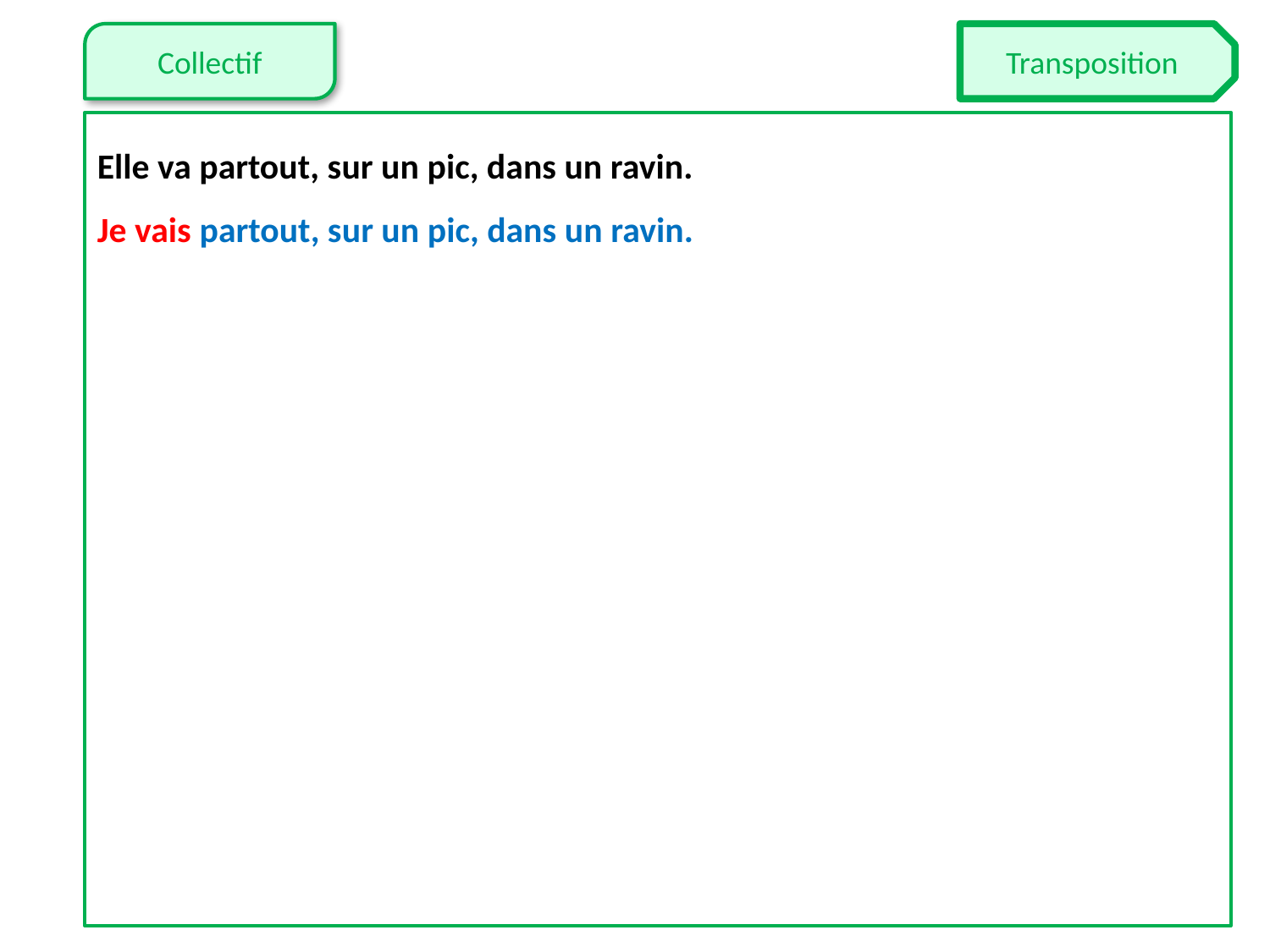

Elle va partout, sur un pic, dans un ravin.
Je vais partout, sur un pic, dans un ravin.